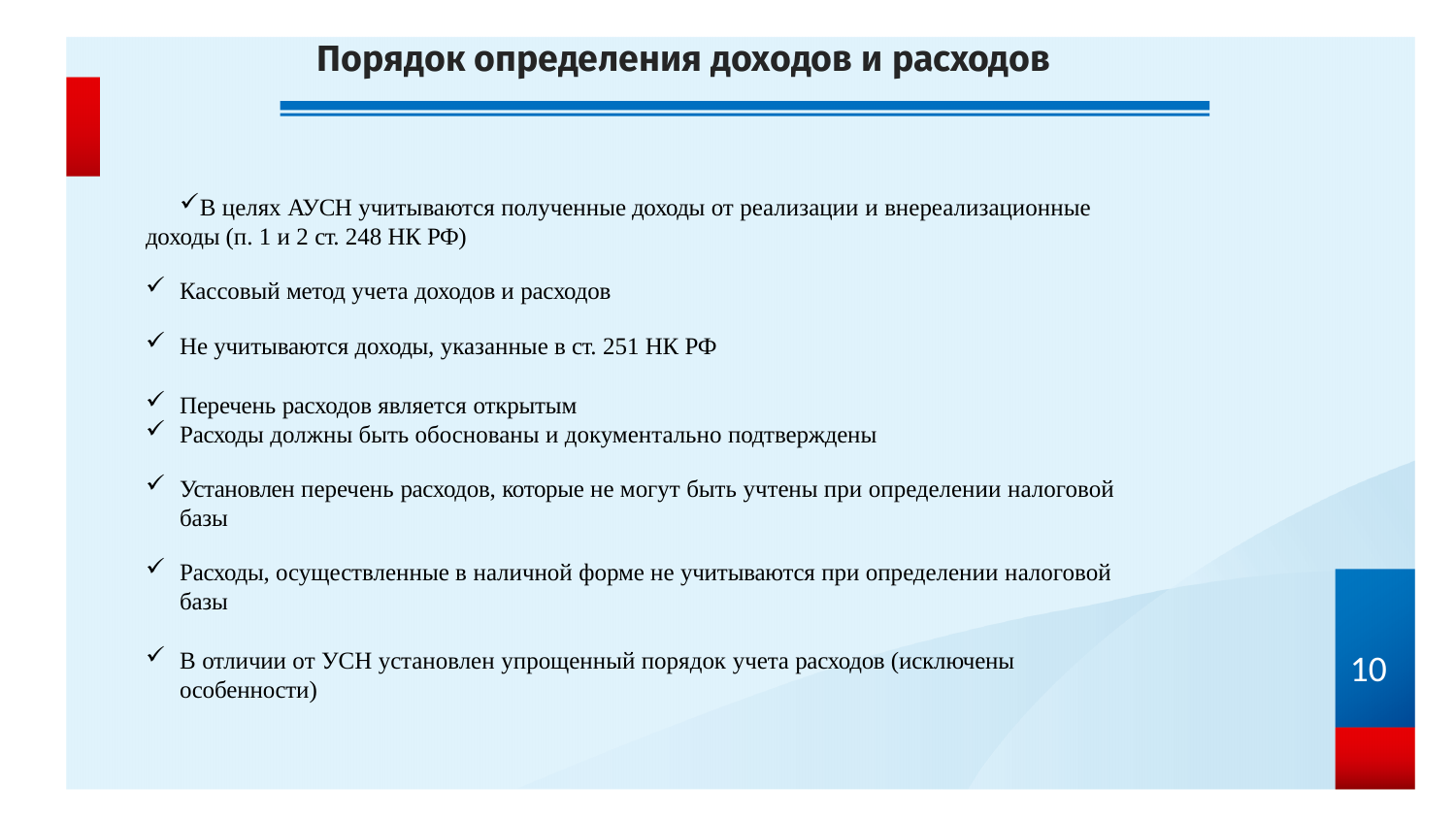

# Порядок определения доходов и расходов

В целях АУСН учитываются полученные доходы от реализации и внереализационные доходы (п. 1 и 2 ст. 248 НК РФ)
Кассовый метод учета доходов и расходов
Не учитываются доходы, указанные в ст. 251 НК РФ

Перечень расходов является открытым
Расходы должны быть обоснованы и документально подтверждены
Установлен перечень расходов, которые не могут быть учтены при определении налоговой базы
Расходы, осуществленные в наличной форме не учитываются при определении налоговой базы

В отличии от УСН установлен упрощенный порядок учета расходов (исключены особенности)
10